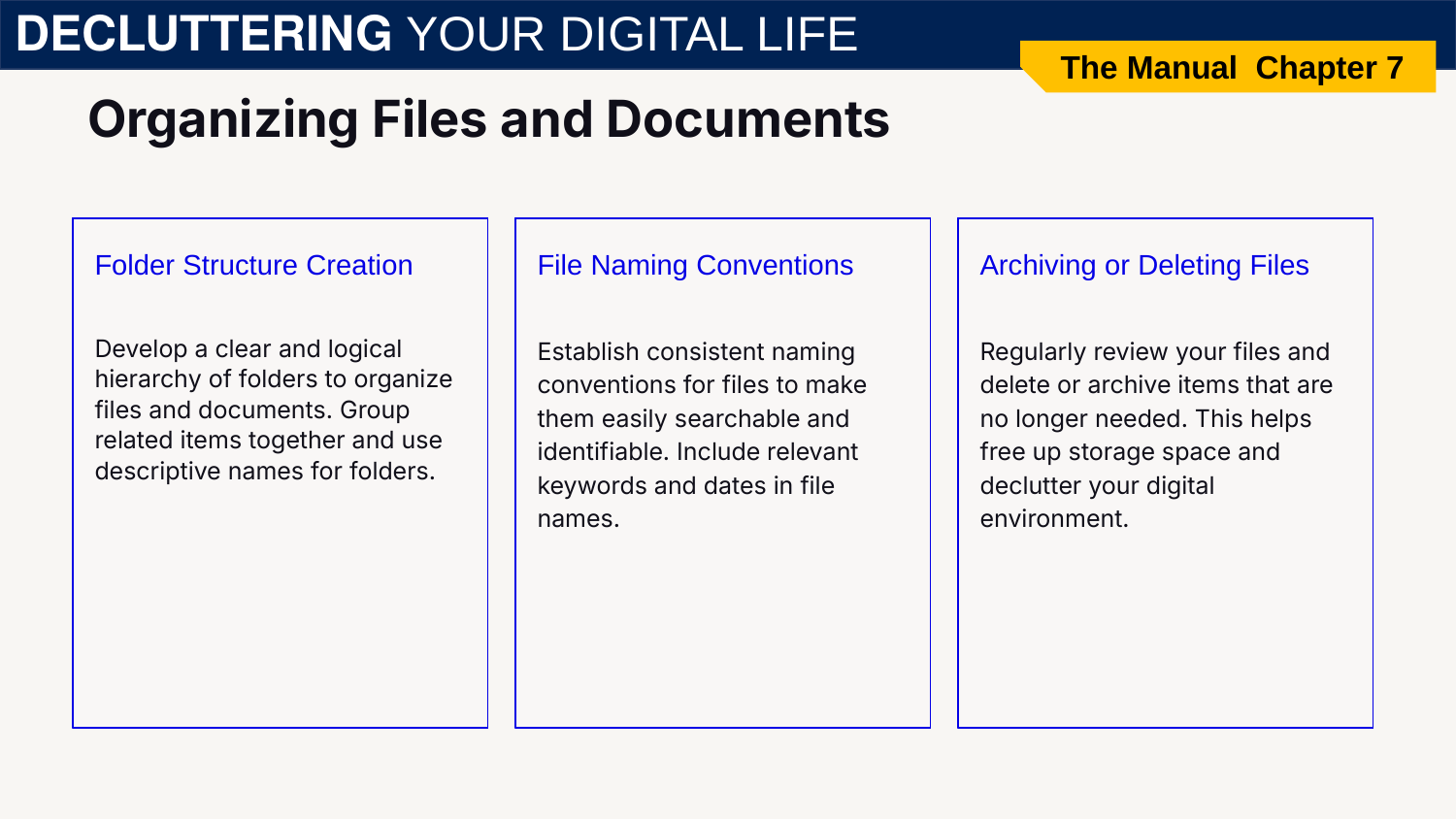

DECLUTTERING YOUR DIGITAL LIFE
The Manual  Chapter 7

# Organizing Files and Documents
Folder Structure Creation
File Naming Conventions
Archiving or Deleting Files

Establish consistent naming conventions for files to make them easily searchable and identifiable. Include relevant keywords and dates in file names.
Develop a clear and logical hierarchy of folders to organize files and documents. Group related items together and use descriptive names for folders.
Regularly review your files and delete or archive items that are no longer needed. This helps free up storage space and declutter your digital environment.